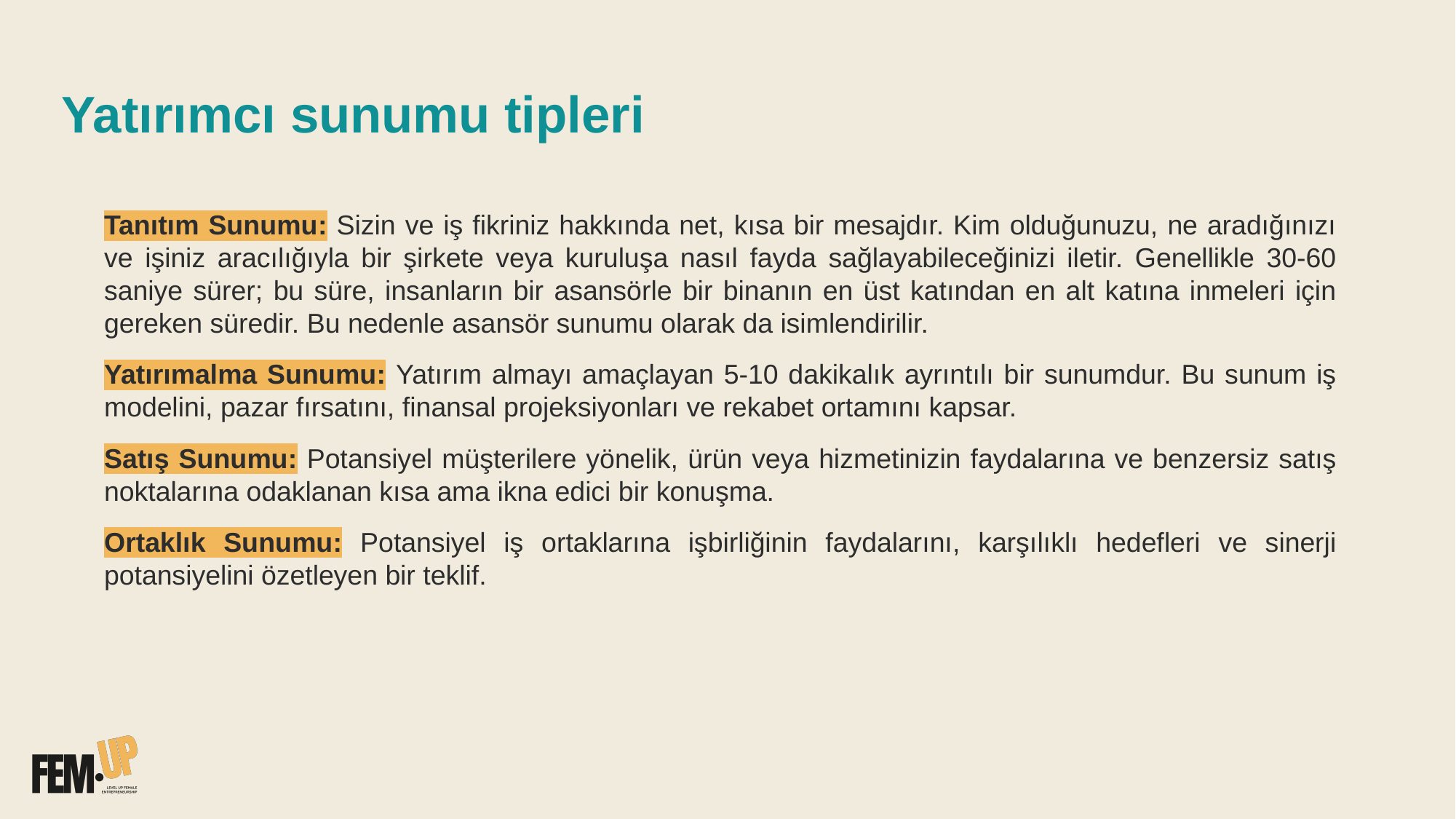

# Yatırımcı sunumu tipleri
Tanıtım Sunumu: Sizin ve iş fikriniz hakkında net, kısa bir mesajdır. Kim olduğunuzu, ne aradığınızı ve işiniz aracılığıyla bir şirkete veya kuruluşa nasıl fayda sağlayabileceğinizi iletir. Genellikle 30-60 saniye sürer; bu süre, insanların bir asansörle bir binanın en üst katından en alt katına inmeleri için gereken süredir. Bu nedenle asansör sunumu olarak da isimlendirilir.
Yatırımalma Sunumu: Yatırım almayı amaçlayan 5-10 dakikalık ayrıntılı bir sunumdur. Bu sunum iş modelini, pazar fırsatını, finansal projeksiyonları ve rekabet ortamını kapsar.
Satış Sunumu: Potansiyel müşterilere yönelik, ürün veya hizmetinizin faydalarına ve benzersiz satış noktalarına odaklanan kısa ama ikna edici bir konuşma.
Ortaklık Sunumu: Potansiyel iş ortaklarına işbirliğinin faydalarını, karşılıklı hedefleri ve sinerji potansiyelini özetleyen bir teklif.